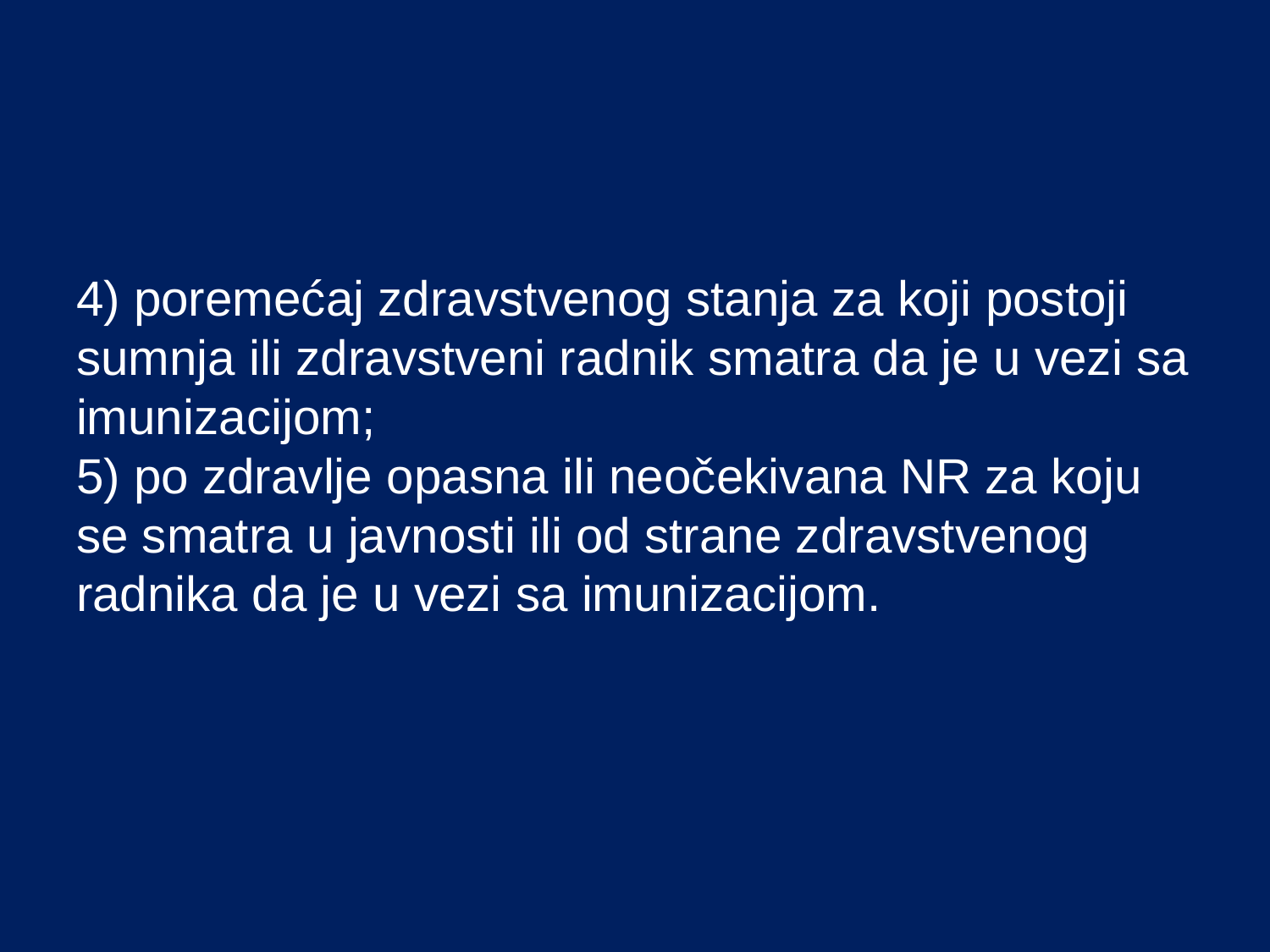

# 4) poremećaj zdravstvenog stanja za koji postoji sumnja ili zdravstveni radnik smatra da je u vezi sa imunizacijom; 5) po zdravlje opasna ili neočekivana NR za koju se smatra u javnosti ili od strane zdravstvenog radnika da je u vezi sa imunizacijom.